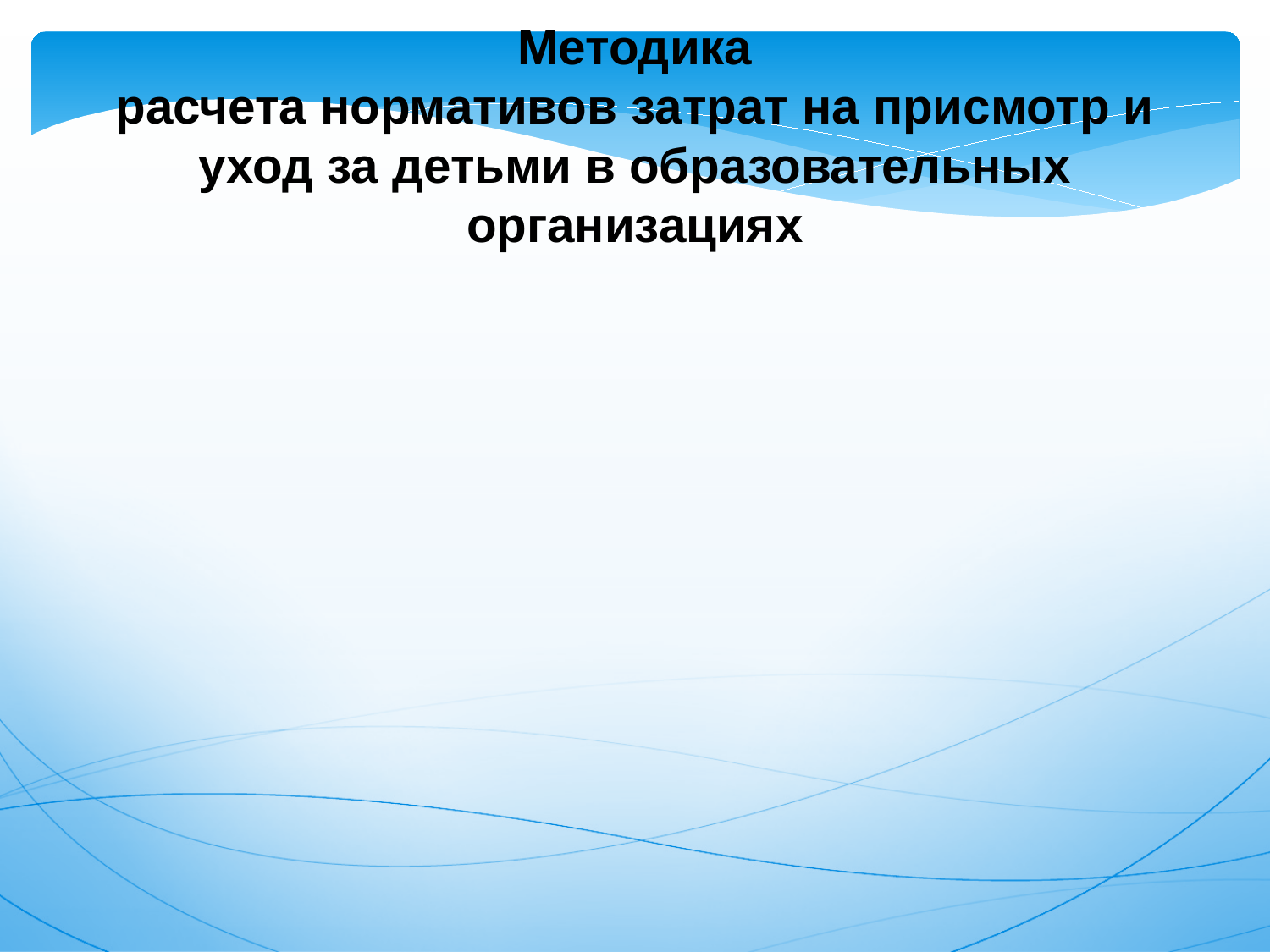

Методика
расчета нормативов затрат на присмотр и уход за детьми в образовательных организациях